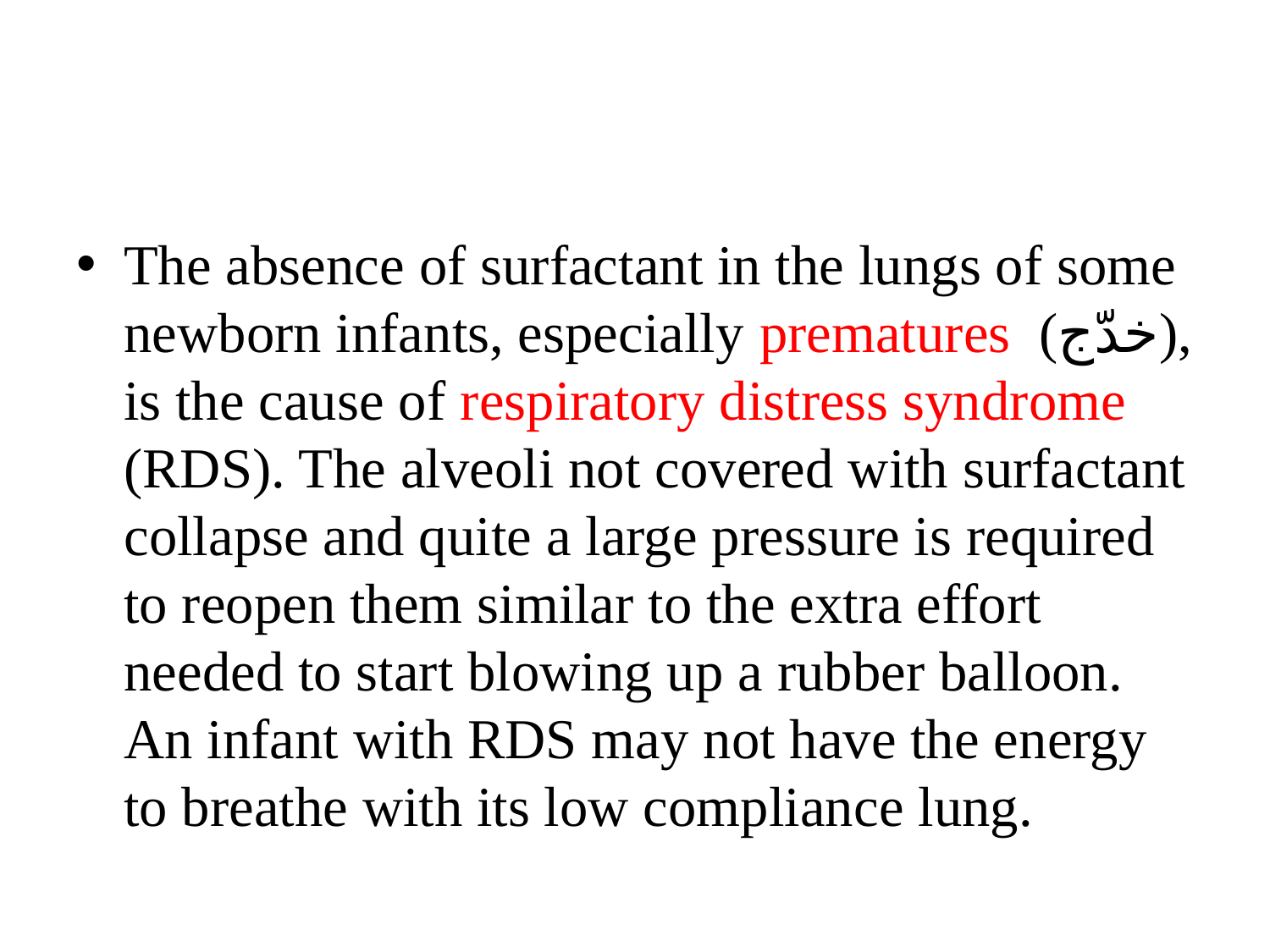

#
The absence of surfactant in the lungs of some newborn infants, especially prematures  (خدّج), is the cause of respiratory distress syndrome (RDS). The alveoli not covered with surfactant collapse and quite a large pressure is required to reopen them similar to the extra effort needed to start blowing up a rubber balloon. An infant with RDS may not have the energy to breathe with its low compliance lung.